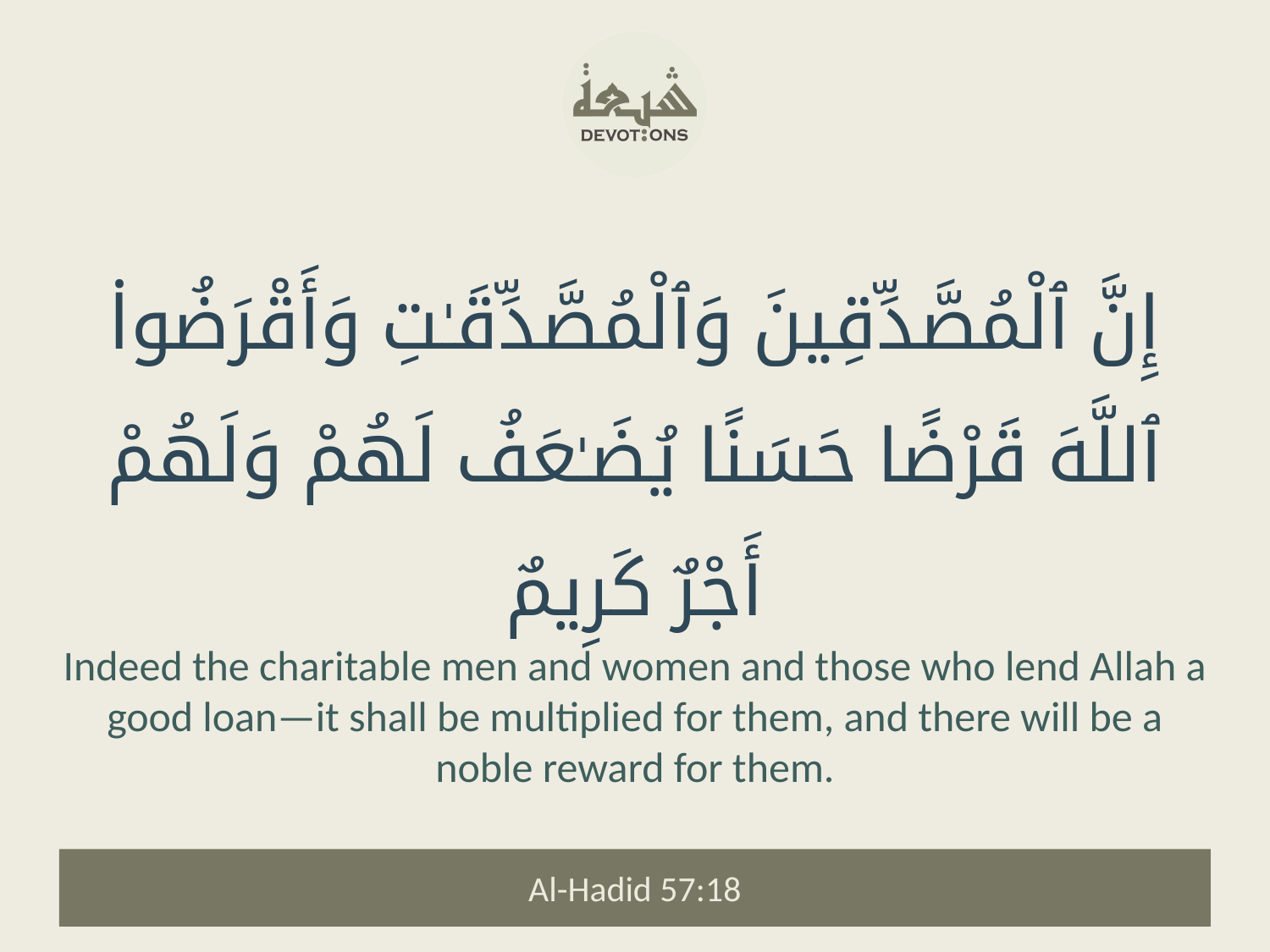

إِنَّ ٱلْمُصَّدِّقِينَ وَٱلْمُصَّدِّقَـٰتِ وَأَقْرَضُوا۟ ٱللَّهَ قَرْضًا حَسَنًا يُضَـٰعَفُ لَهُمْ وَلَهُمْ أَجْرٌ كَرِيمٌ
Indeed the charitable men and women and those who lend Allah a good loan—it shall be multiplied for them, and there will be a noble reward for them.
Al-Hadid 57:18